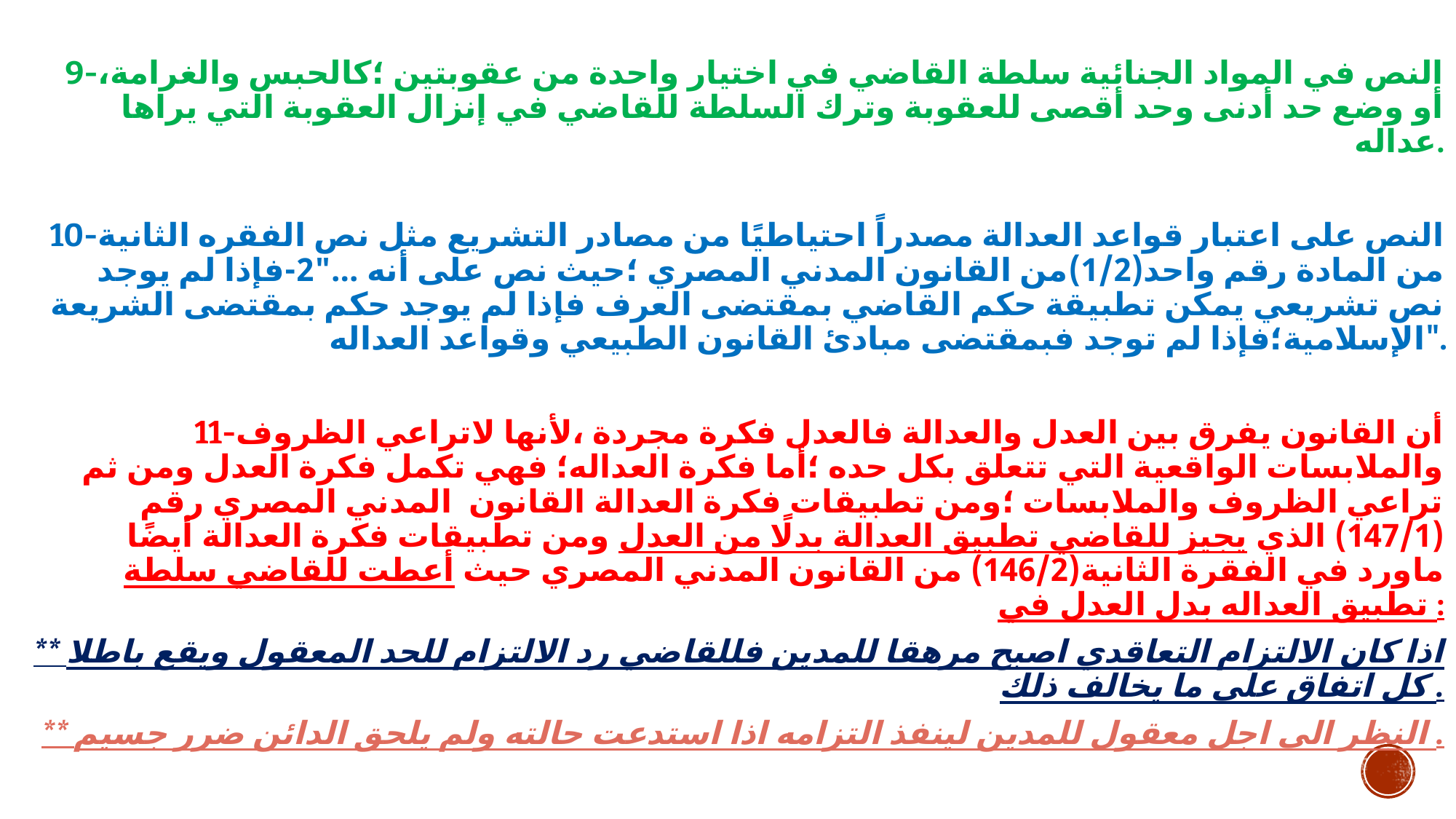

9-النص في المواد الجنائية سلطة القاضي في اختيار واحدة من عقوبتين ؛كالحبس والغرامة، أو وضع حد أدنى وحد أقصى للعقوبة وترك السلطة للقاضي في إنزال العقوبة التي يراها عداله.

10-النص على اعتبار قواعد العدالة مصدراً احتياطيًا من مصادر التشريع مثل نص الفقره الثانية من المادة رقم واحد(1/2)من القانون المدني المصري ؛حيث نص على أنه ..."2-فإذا لم يوجد نص تشريعي يمكن تطبيقة حكم القاضي بمقتضى العرف فإذا لم يوجد حكم بمقتضى الشريعة الإسلامية؛فإذا لم توجد فبمقتضى مبادئ القانون الطبيعي وقواعد العداله".

11-أن القانون يفرق بين العدل والعدالة فالعدل فكرة مجردة ،لأنها لاتراعي الظروف والملابسات الواقعية التي تتعلق بكل حده ؛أما فكرة العداله؛ فهي تكمل فكرة العدل ومن ثم تراعي الظروف والملابسات ؛ومن تطبيقات فكرة العدالة القانون  المدني المصري رقم (147/1) الذي يجيز للقاضي تطبيق العدالة بدلًا من العدل ومن تطبيقات فكرة العدالة أيضًا ماورد في الفقرة الثانية(146/2) من القانون المدني المصري حيث أعطت للقاضي سلطة تطبيق العداله بدل العدل في :
** اذا كان الالتزام التعاقدي اصبح مرهقا للمدين فللقاضي رد الالتزام للحد المعقول ويقع باطلا كل اتفاق على ما يخالف ذلك .
** النظر الى اجل معقول للمدين لينفذ التزامه اذا استدعت حالته ولم يلحق الدائن ضرر جسيم .